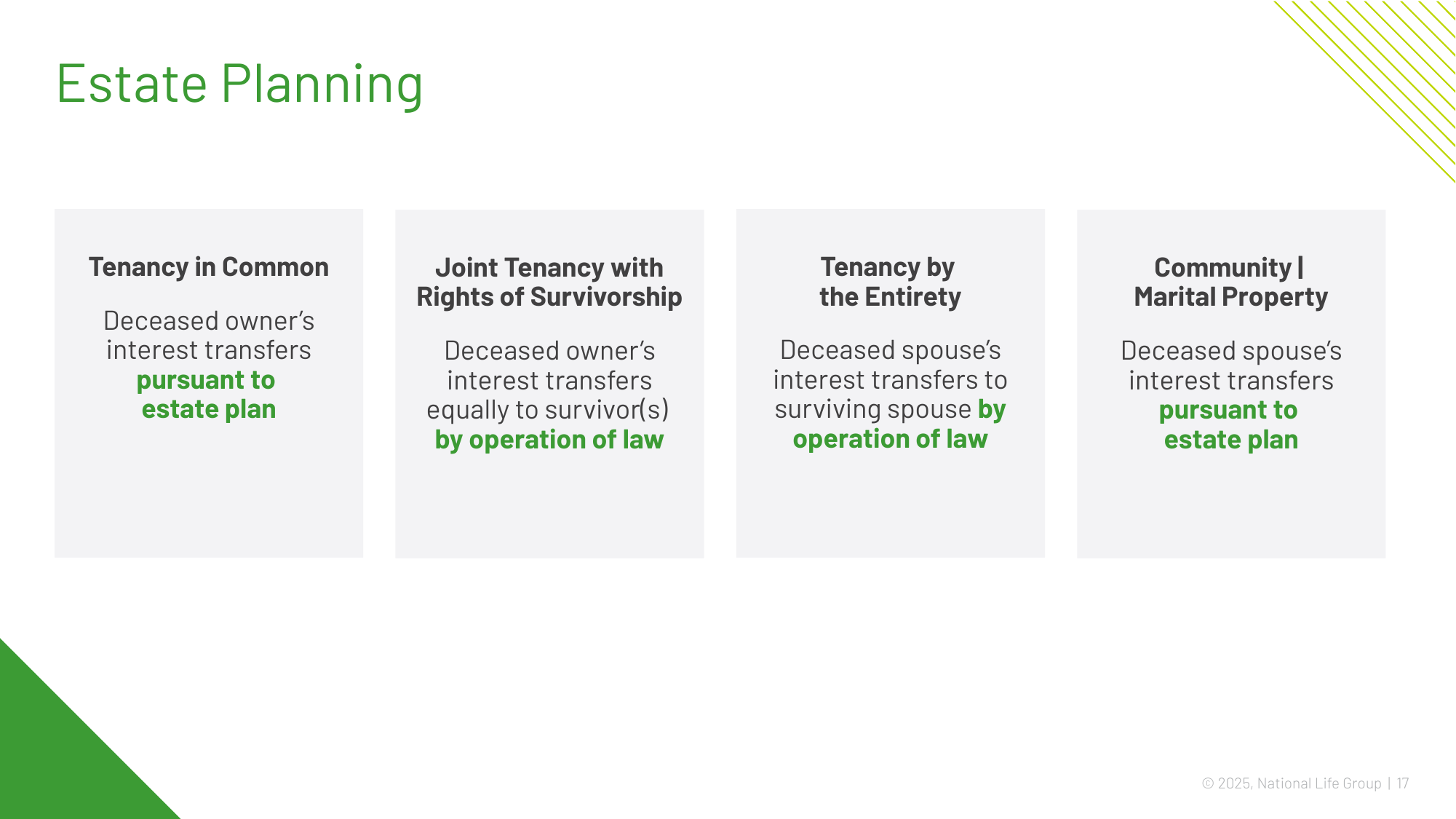

# Estate Planning
Tenancy in Common
Deceased owner’s interest transfers pursuant to
estate plan
Tenancy by
the Entirety
Deceased spouse’s interest transfers to surviving spouse by operation of law
Joint Tenancy with Rights of Survivorship
Deceased owner’s interest transfers equally to survivor(s)
by operation of law
Community |
Marital Property
Deceased spouse’s interest transfers pursuant to
estate plan
© 2025, National Life Group  |  17